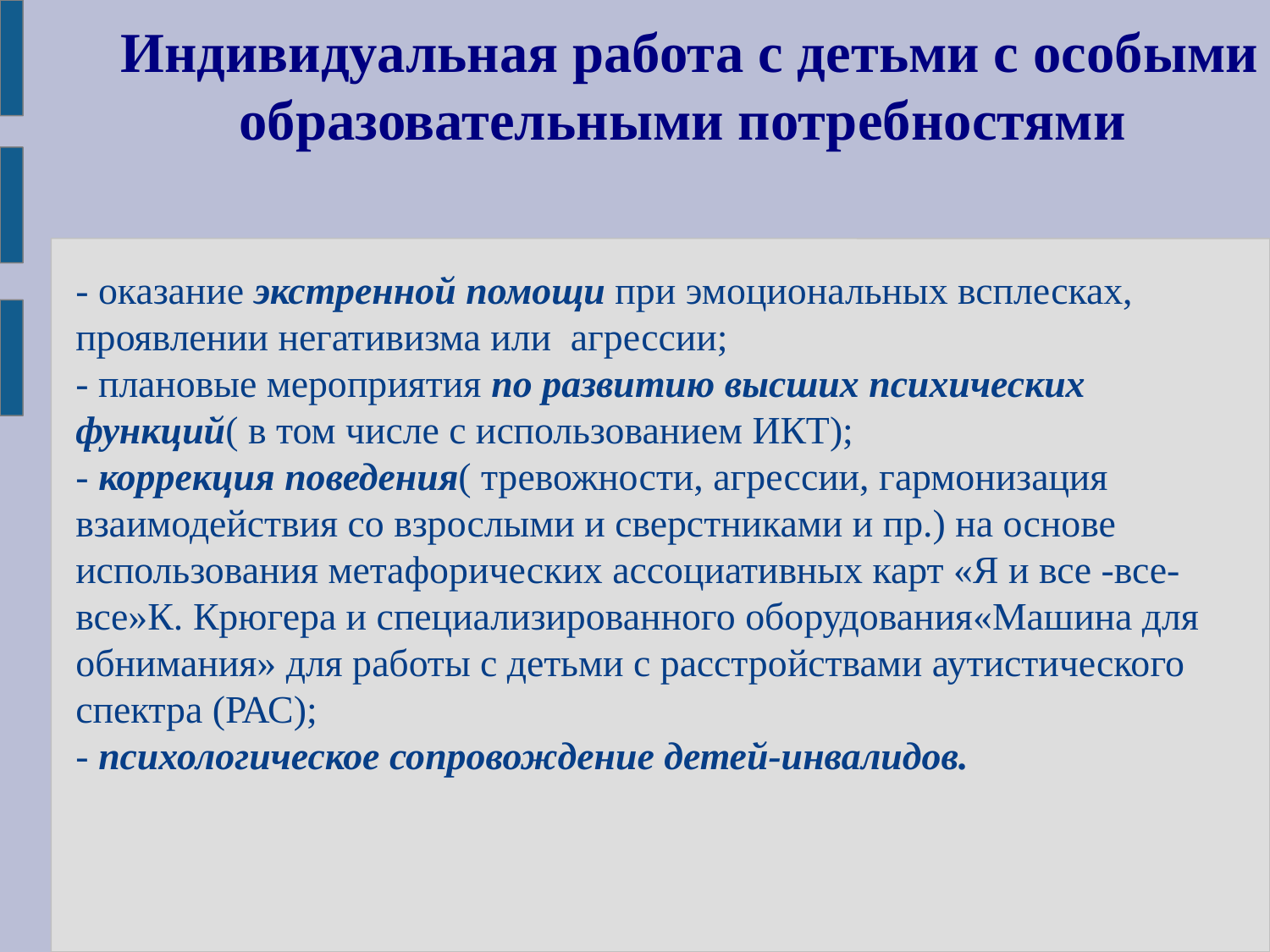

Индивидуальная работа с детьми с особыми образовательными потребностями

- оказание экстренной помощи при эмоциональных всплесках, проявлении негативизма или  агрессии;
- плановые мероприятия по развитию высших психических функций( в том числе с использованием ИКТ);
- коррекция поведения( тревожности, агрессии, гармонизация взаимодействия со взрослыми и сверстниками и пр.) на основе использования метафорических ассоциативных карт «Я и все -все-все»К. Крюгера и специализированного оборудования«Машина для обнимания» для работы с детьми с расстройствами аутистического спектра (РАС);
- психологическое сопровождение детей-инвалидов.